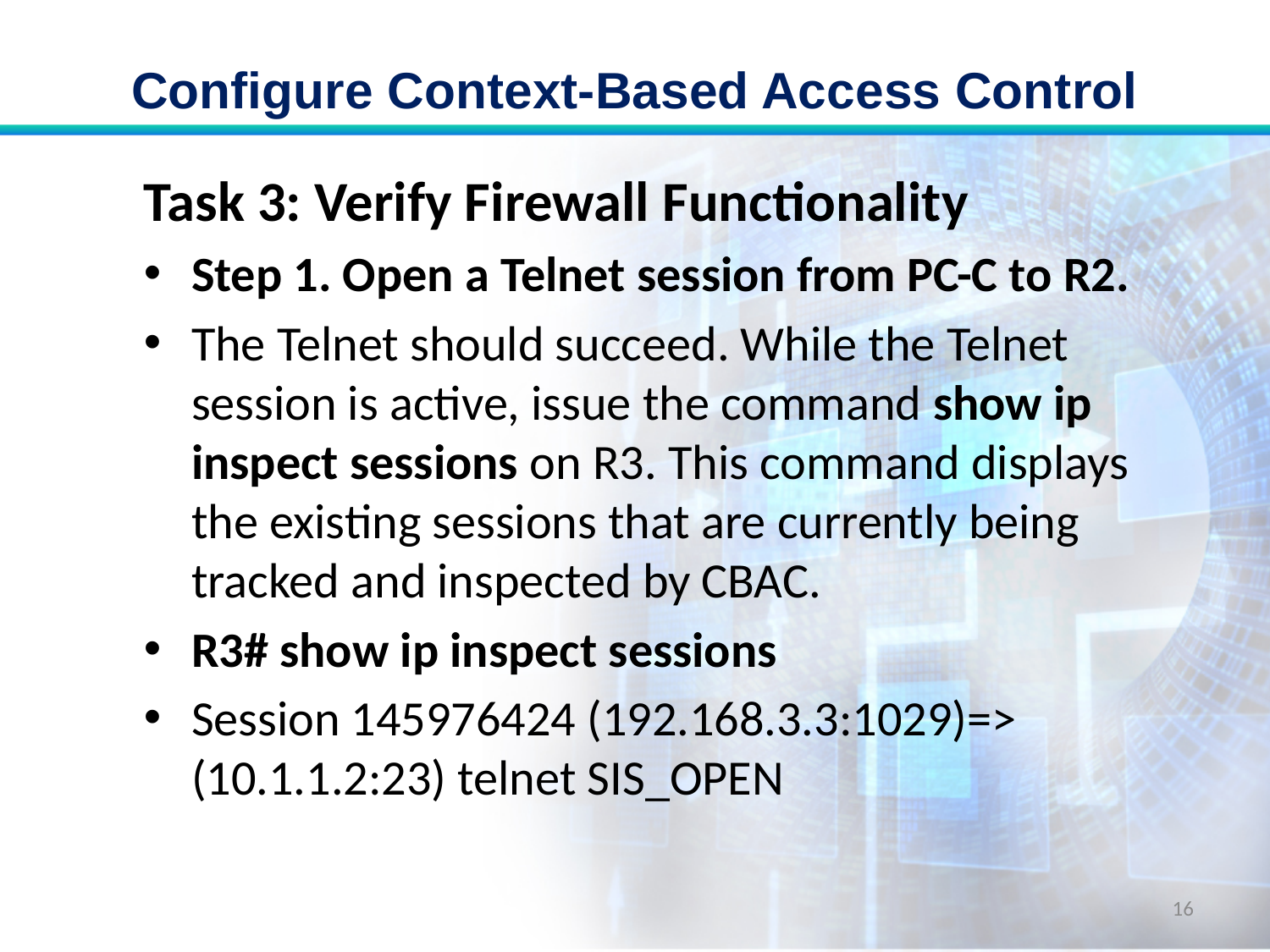

# Configure Context-Based Access Control
Task 3: Verify Firewall Functionality
Step 1. Open a Telnet session from PC-C to R2.
The Telnet should succeed. While the Telnet session is active, issue the command show ip inspect sessions on R3. This command displays the existing sessions that are currently being tracked and inspected by CBAC.
R3# show ip inspect sessions
Session 145976424 (192.168.3.3:1029)=> (10.1.1.2:23) telnet SIS_OPEN
16